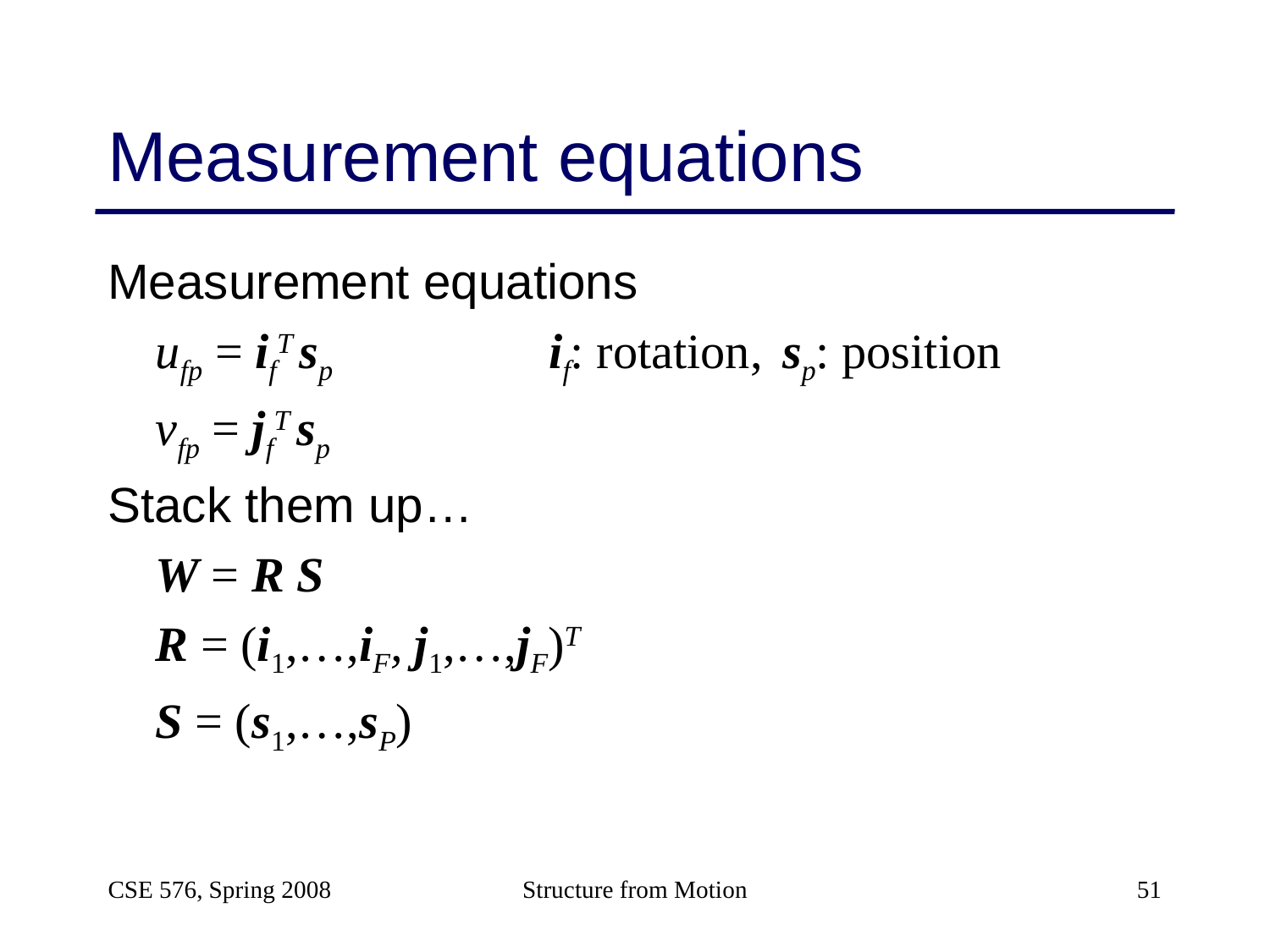

# Measurement equations
Measurement equations
	ufp = ifT sp		 if: rotation,  sp: position
	vfp = jfT sp
Stack them up…
	W = R S
	R = (i1,…,iF, j1,…,jF)T
	S = (s1,…,sP)

CSE 576, Spring 2008
Structure from Motion
51